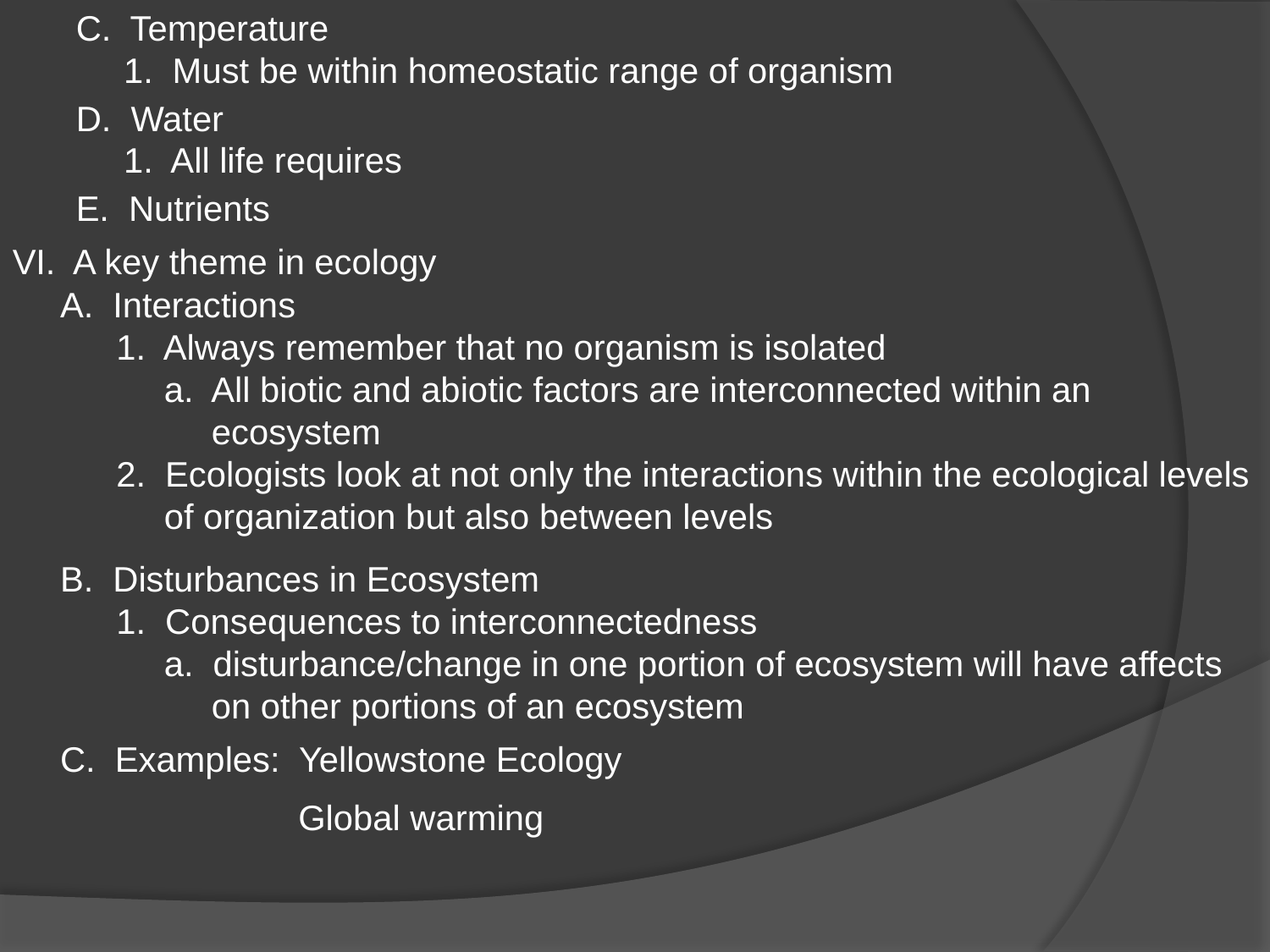

C.  Temperature
	1.  Must be within homeostatic range of organism
	D.  Water
	1.  All life requires
	E.  Nutrients
VI.  A key theme in ecology
	A.  Interactions
		1.  Always remember that no organism is isolated
			a.  All biotic and abiotic factors are interconnected within an 					ecosystem
		2.  Ecologists look at not only the interactions within the ecological levels 			of organization but also between levels
	B.  Disturbances in Ecosystem
		1.  Consequences to interconnectedness
			a.  disturbance/change in one portion of ecosystem will have affects 				on other portions of an ecosystem
	C.  Examples:  Yellowstone Ecology
	Global warming